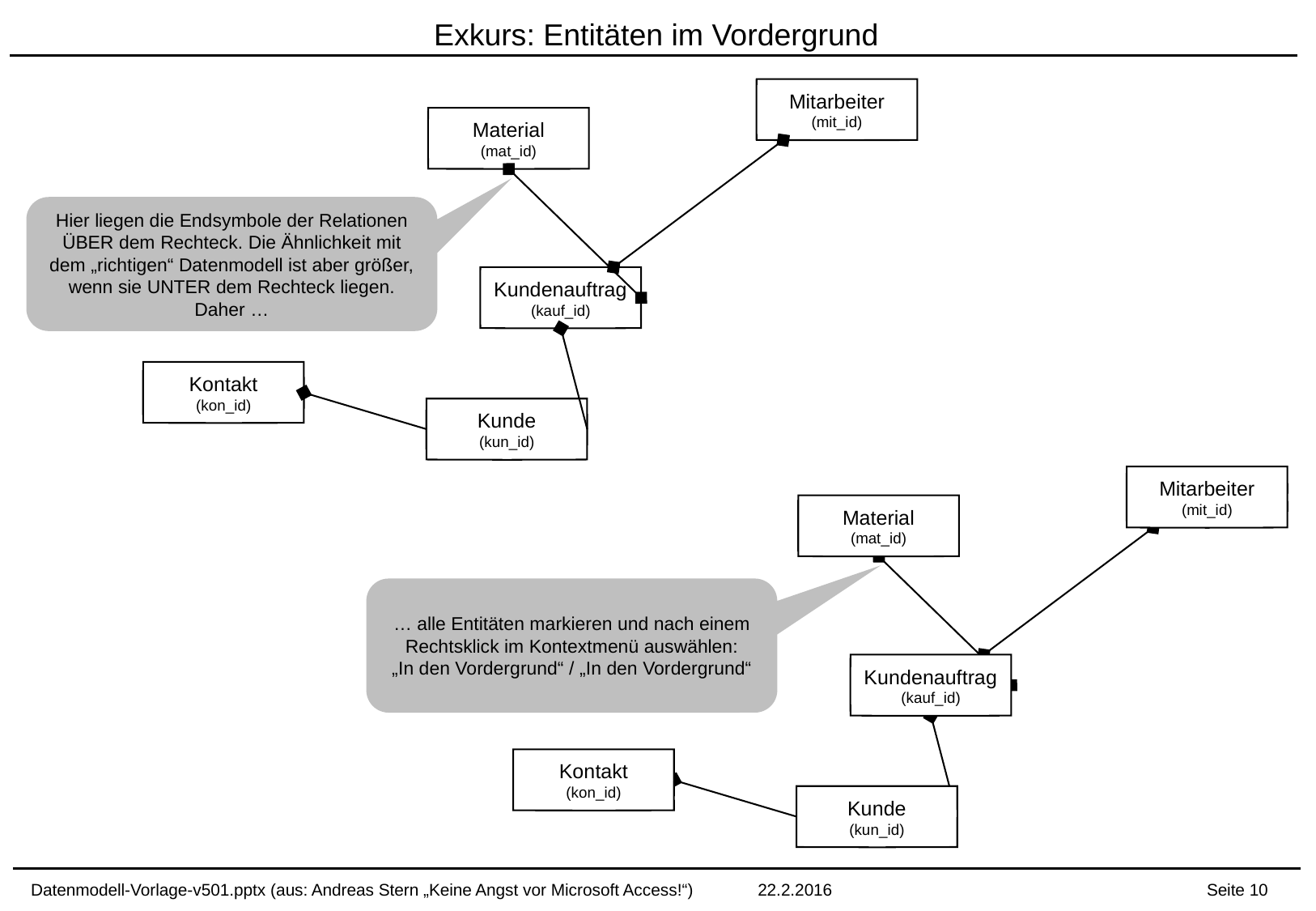

# Exkurs: Entitäten im Vordergrund
Mitarbeiter
(mit_id)
Material
(mat_id)
Hier liegen die Endsymbole der Relationen ÜBER dem Rechteck. Die Ähnlichkeit mit dem „richtigen“ Datenmodell ist aber größer, wenn sie UNTER dem Rechteck liegen.
Daher …
Kundenauftrag
(kauf_id)
Kontakt
(kon_id)
Kunde
(kun_id)
Mitarbeiter
(mit_id)
Material
(mat_id)
… alle Entitäten markieren und nach einem Rechtsklick im Kontextmenü auswählen:
„In den Vordergrund“ / „In den Vordergrund“
Kundenauftrag
(kauf_id)
Kontakt
(kon_id)
Kunde
(kun_id)